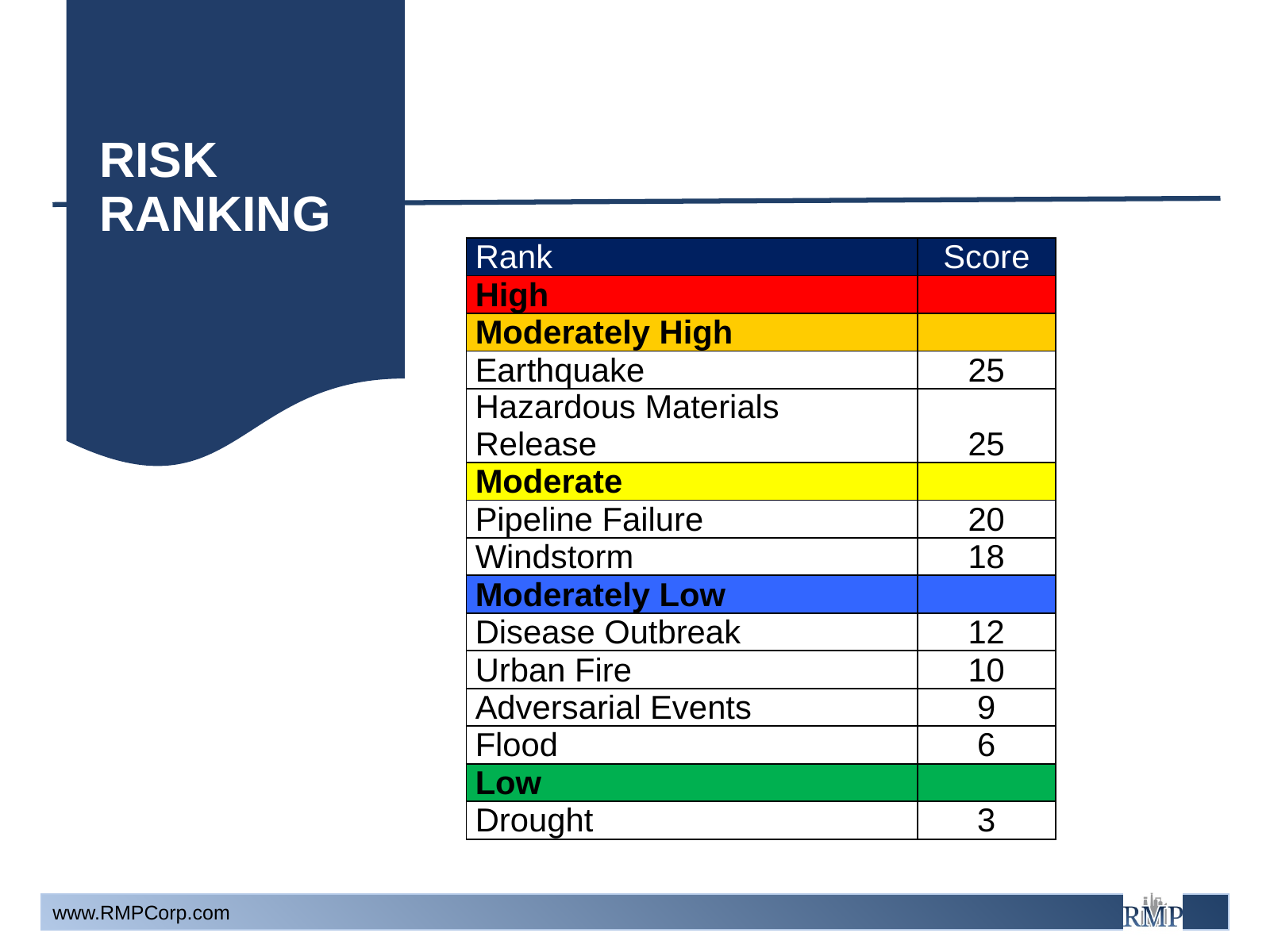

# Risk Ranking
| Rank | Score |
| --- | --- |
| High |  |
| Moderately High |  |
| Earthquake | 25 |
| Hazardous Materials Release | 25 |
| Moderate |  |
| Pipeline Failure | 20 |
| Windstorm | 18 |
| Moderately Low |  |
| Disease Outbreak | 12 |
| Urban Fire | 10 |
| Adversarial Events | 9 |
| Flood | 6 |
| Low |  |
| Drought | 3 |